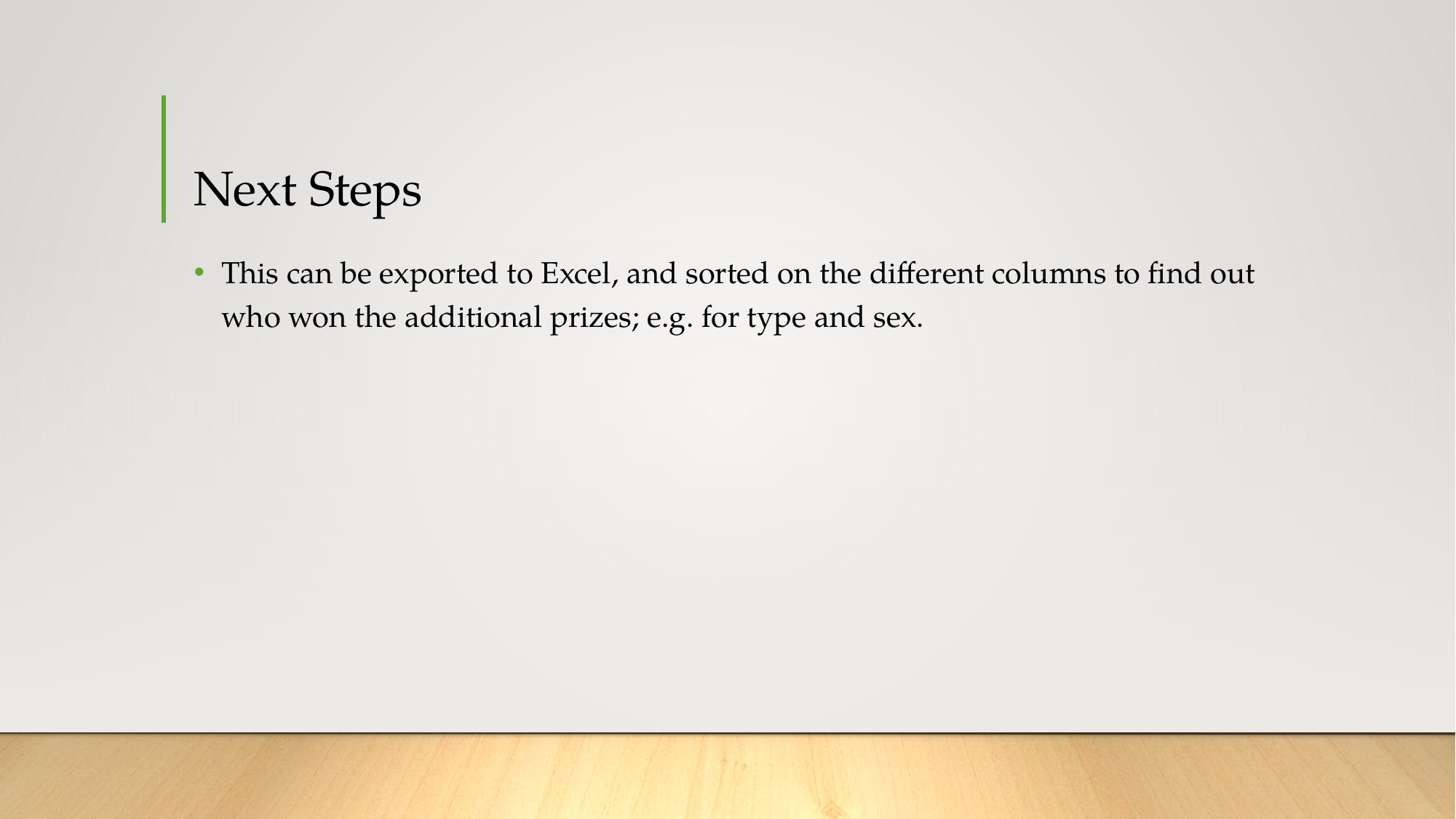

# Next Steps
This can be exported to Excel, and sorted on the different columns to find out who won the additional prizes; e.g. for type and sex.